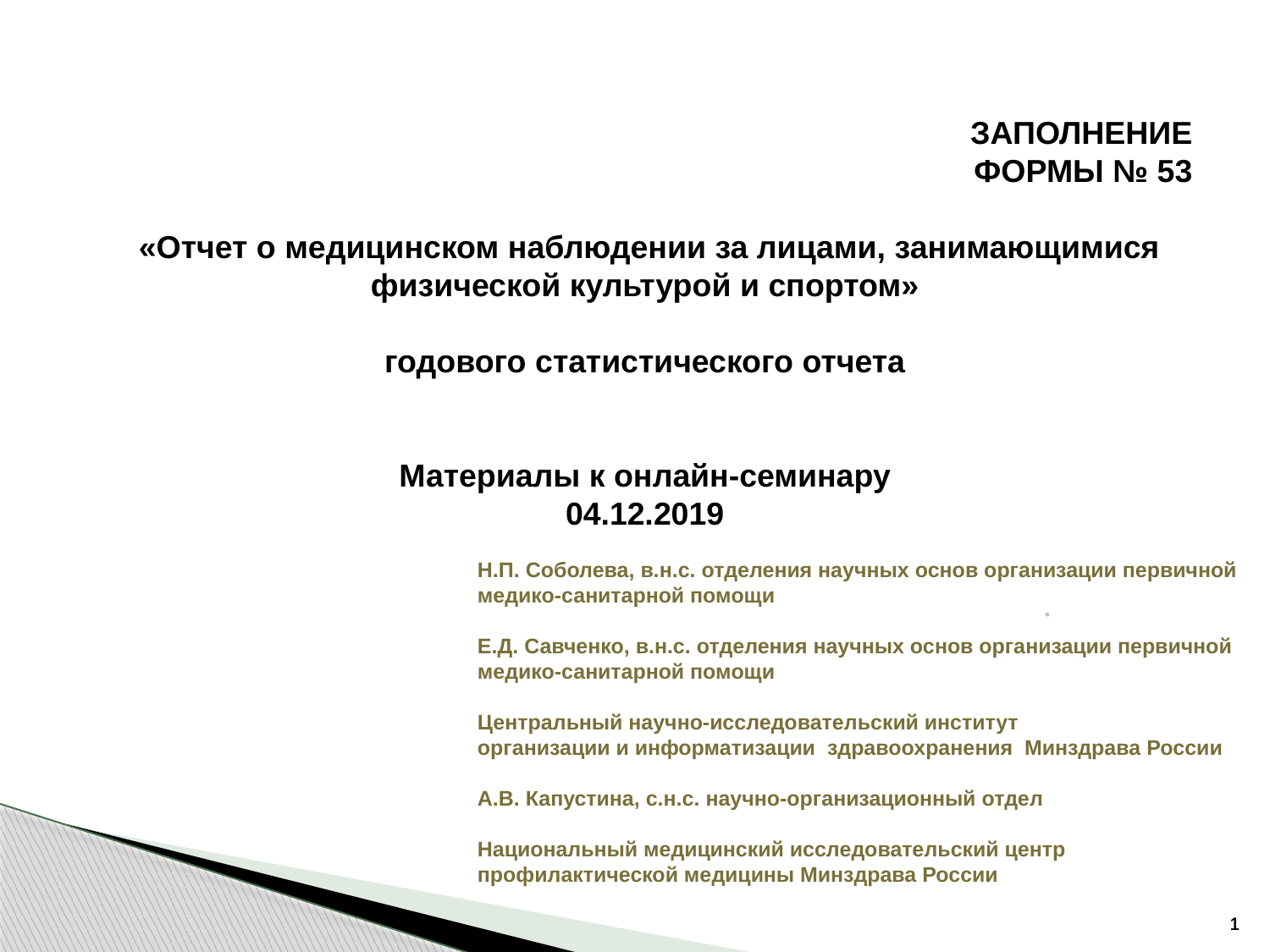

ЗАПОЛНЕНИЕ
ФОРМЫ № 53

 «Отчет о медицинском наблюдении за лицами, занимающимися физической культурой и спортом»

годового статистического отчета

Материалы к онлайн-семинару
04.12.2019

Н.П. Соболева, в.н.с. отделения научных основ организации первичной медико-санитарной помощи

Е.Д. Савченко, в.н.с. отделения научных основ организации первичной медико-санитарной помощи

Центральный научно-исследовательский институт
организации и информатизации  здравоохранения  Минздрава России

А.В. Капустина, с.н.с. научно-организационный отдел

Национальный медицинский исследовательский центр профилактической медицины Минздрава России

.
1
1
1